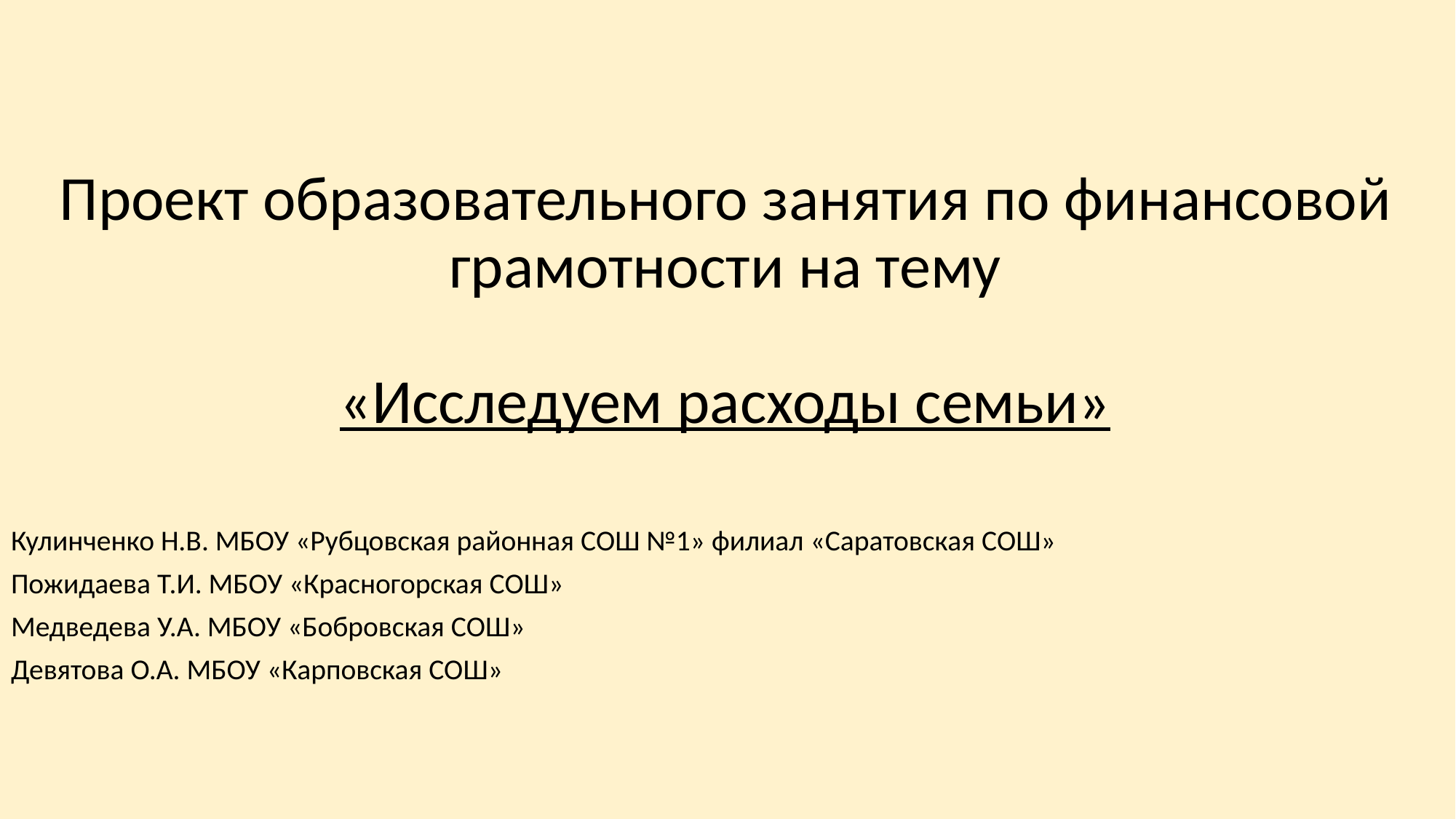

# Проект образовательного занятия по финансовой грамотности на тему «Исследуем расходы семьи»
Кулинченко Н.В. МБОУ «Рубцовская районная СОШ №1» филиал «Саратовская СОШ»
Пожидаева Т.И. МБОУ «Красногорская СОШ»
Медведева У.А. МБОУ «Бобровская СОШ»
Девятова О.А. МБОУ «Карповская СОШ»